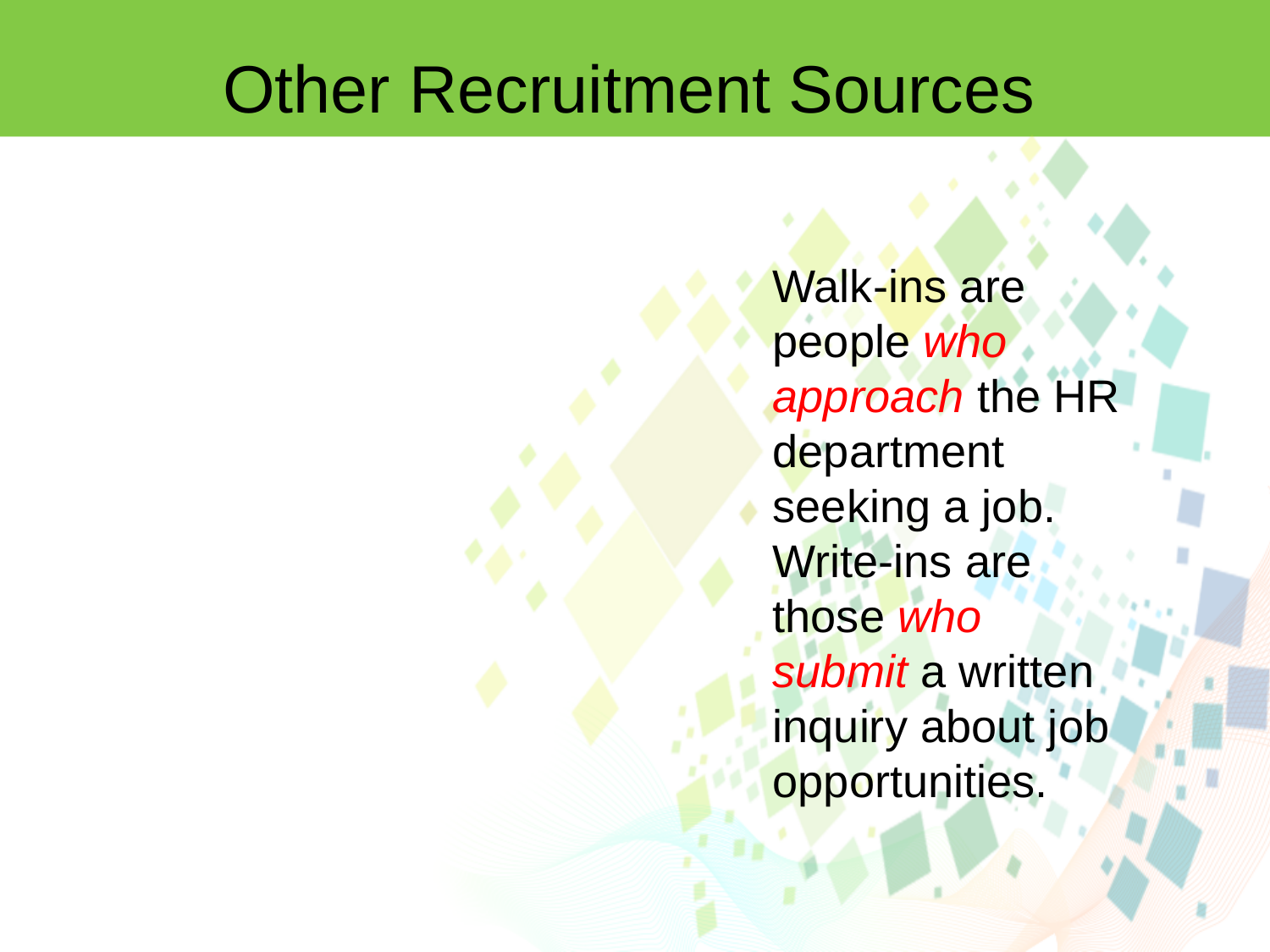

Other Recruitment Sources
Walk-ins are people who approach the HR department seeking a job. Write-ins are those who submit a written inquiry about job opportunities.